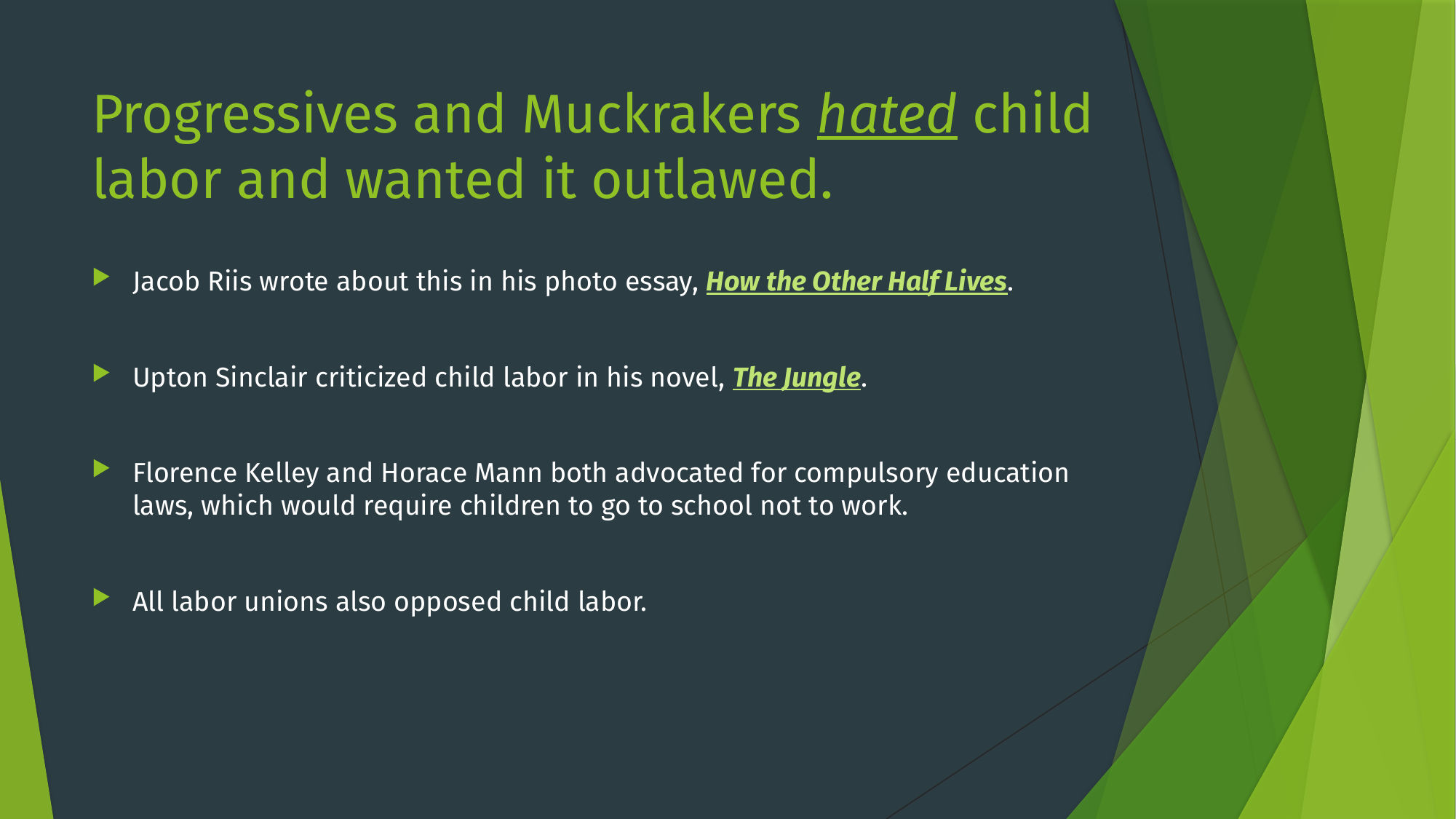

# Progressives and Muckrakers hated child labor and wanted it outlawed.
Jacob Riis wrote about this in his photo essay, How the Other Half Lives.

Upton Sinclair criticized child labor in his novel, The Jungle.

Florence Kelley and Horace Mann both advocated for compulsory education laws, which would require children to go to school not to work.

All labor unions also opposed child labor.